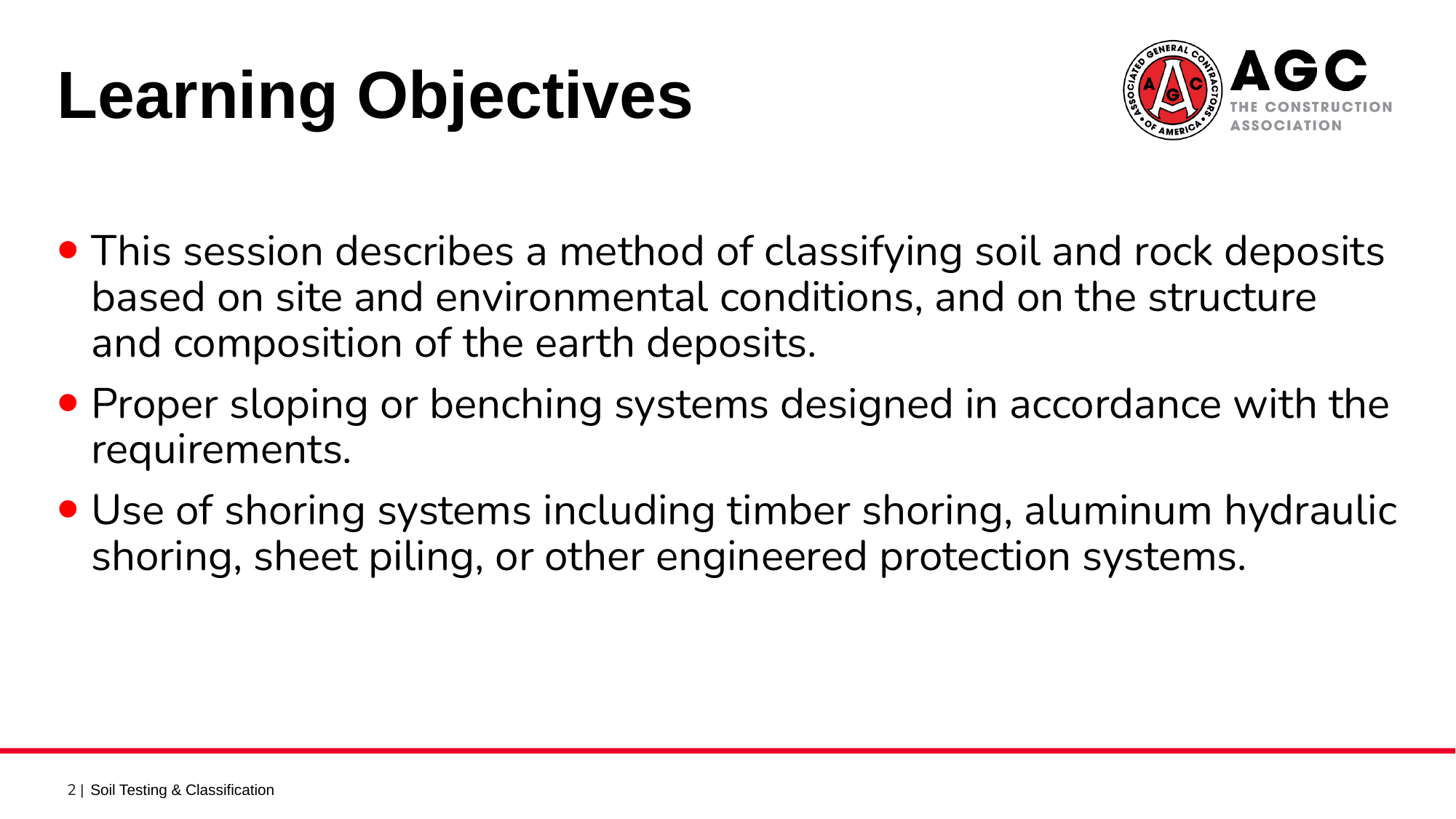

Learning Objectives
This session describes a method of classifying soil and rock deposits based on site and environmental conditions, and on the structure and composition of the earth deposits.
Proper sloping or benching systems designed in accordance with the requirements.
Use of shoring systems including timber shoring, aluminum hydraulic shoring, sheet piling, or other engineered protection systems.
Soil Testing & Classification